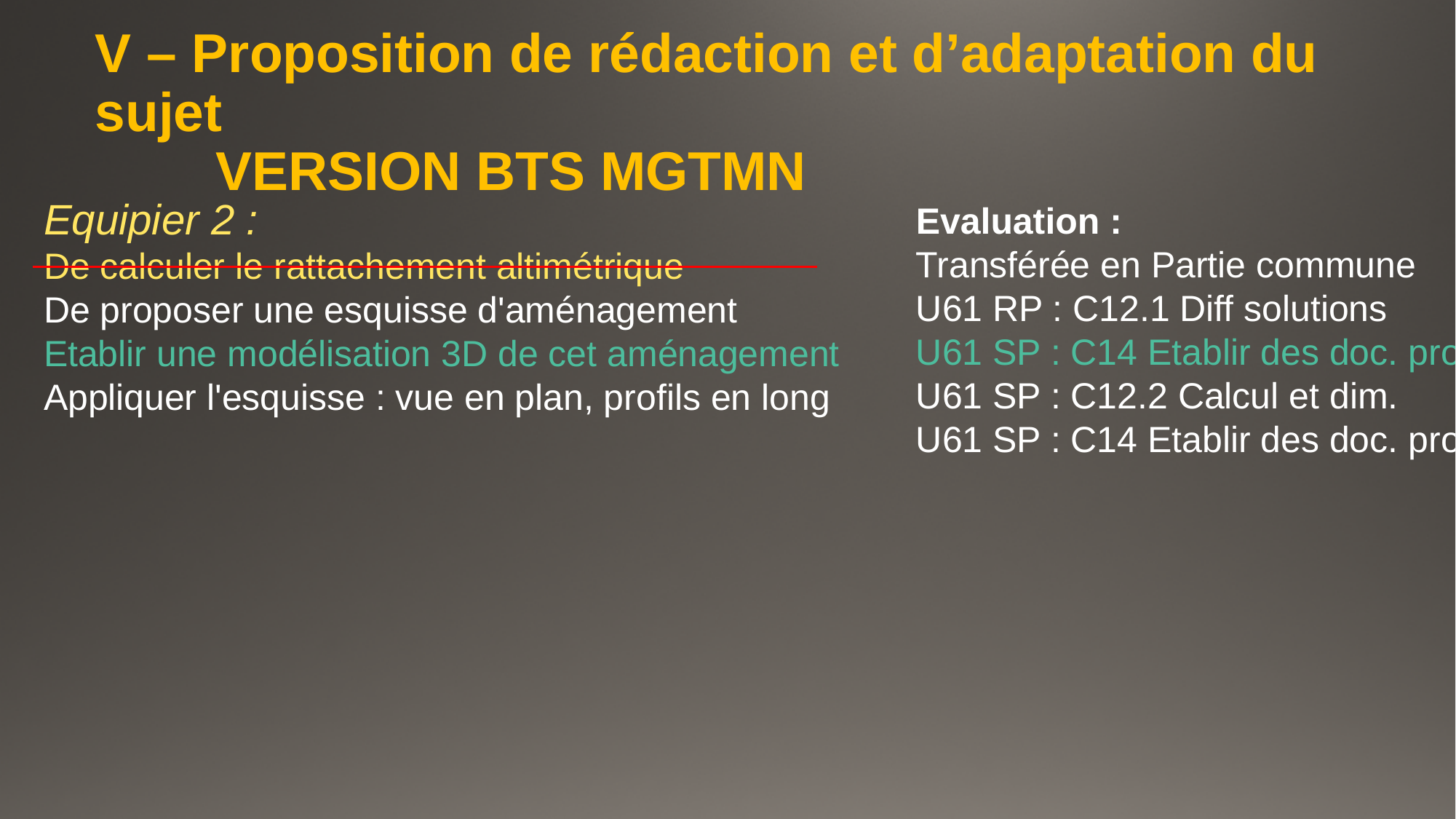

# V – Proposition de rédaction et d’adaptation du sujet VERSION BTS MGTMN
Equipier 2 :
De calculer le rattachement altimétrique
De proposer une esquisse d'aménagement
Etablir une modélisation 3D de cet aménagement
Appliquer l'esquisse : vue en plan, profils en long
Evaluation :
Transférée en Partie commune
U61 RP : C12.1 Diff solutions
U61 SP : C14 Etablir des doc. prof.
U61 SP : C12.2 Calcul et dim.
U61 SP : C14 Etablir des doc. prof.